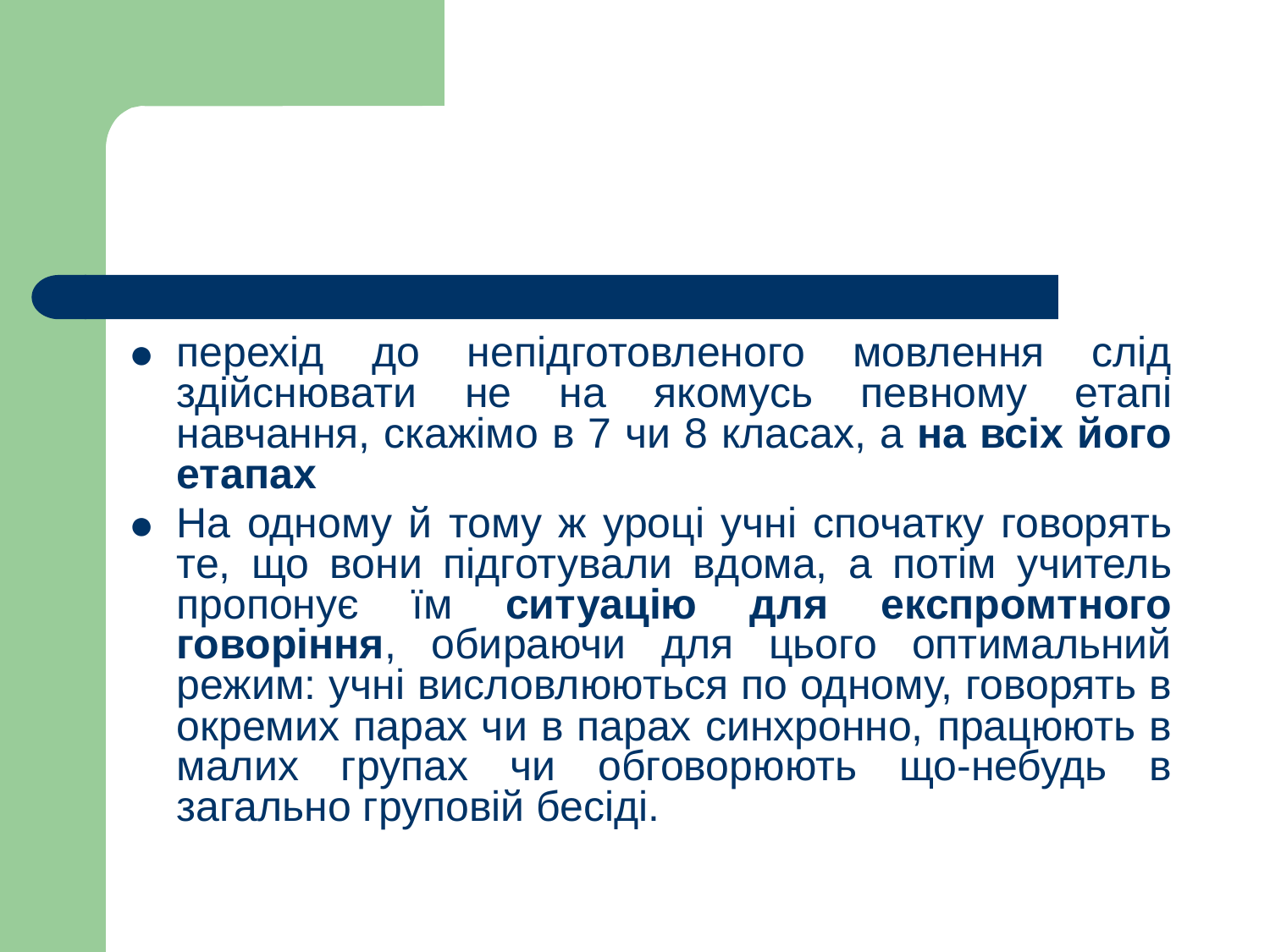

#
перехід до непідготовленого мовлення слід здійснювати не на якомусь певному етапі навчання, скажімо в 7 чи 8 класах, а на всіх його етапах
На одному й тому ж уроці учні спочатку говорять те, що вони підготували вдома, а потім учитель пропонує їм ситуацію для експромтного говоріння, обираючи для цього оптимальний режим: учні висловлюються по одному, говорять в окремих парах чи в парах синхронно, працюють в малих групах чи обговорюють що-небудь в загально груповій бесіді.